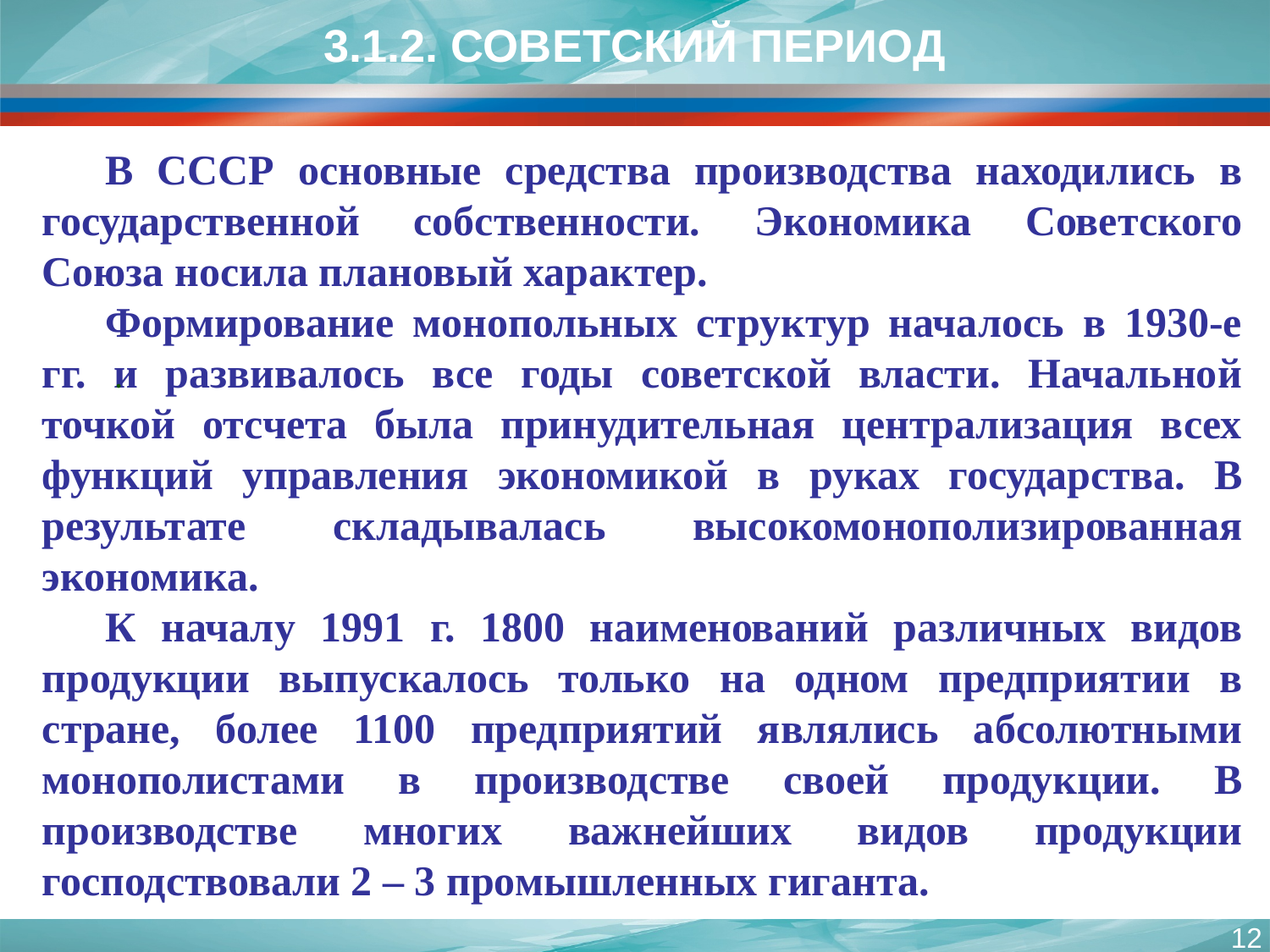

3.1.2. СОВЕТСКИЙ ПЕРИОД
В СССР основные средства производства находились в государственной собственности. Экономика Советского Союза носила плановый характер.
Формирование монопольных структур началось в 1930-е гг. и развивалось все годы советской власти. Начальной точкой отсчета была принудительная централизация всех функций управления экономикой в руках государства. В результате складывалась высокомонополизированная экономика.
К началу 1991 г. 1800 наименований различных видов продукции выпускалось только на одном предприятии в стране, более 1100 предприятий являлись абсолютными монополистами в производстве своей продукции. В производстве многих важнейших видов продукции господствовали 2 – 3 промышленных гиганта.
.
12